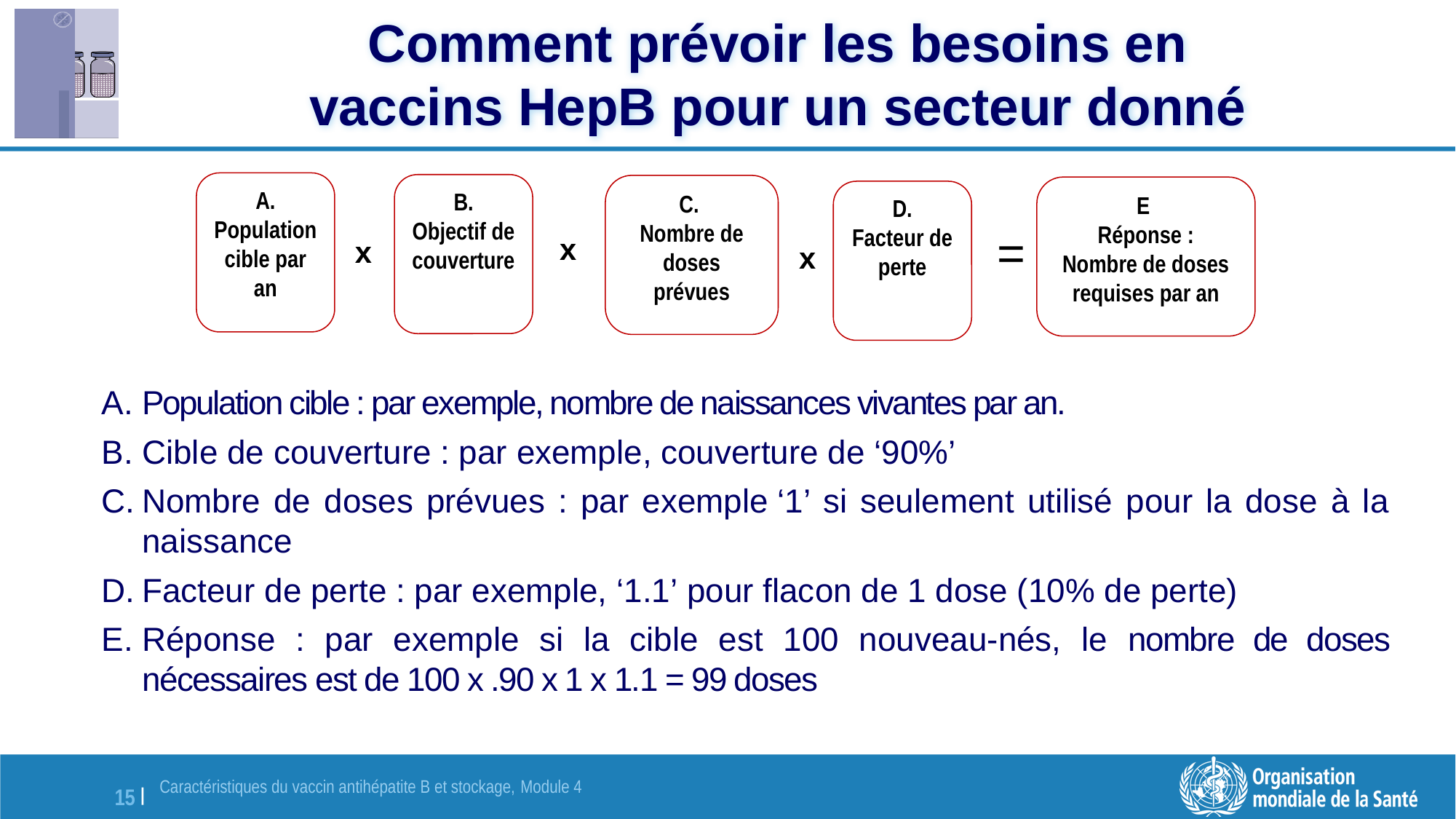

# Comment prévoir les besoins en vaccins HepB pour un secteur donné
A. Population cible par an
B.
Objectif de couverture
C.
Nombre de doses
prévues
E
Réponse :
Nombre de doses
requises par an
D.
Facteur de perte
=
x
x
x
Population cible : par exemple, nombre de naissances vivantes par an.
Cible de couverture : par exemple, couverture de ‘90%’
Nombre de doses prévues : par exemple ‘1’ si seulement utilisé pour la dose à la naissance
Facteur de perte : par exemple, ‘1.1’ pour flacon de 1 dose (10% de perte)
Réponse : par exemple si la cible est 100 nouveau-nés, le nombre de doses nécessaires est de 100 x .90 x 1 x 1.1 = 99 doses